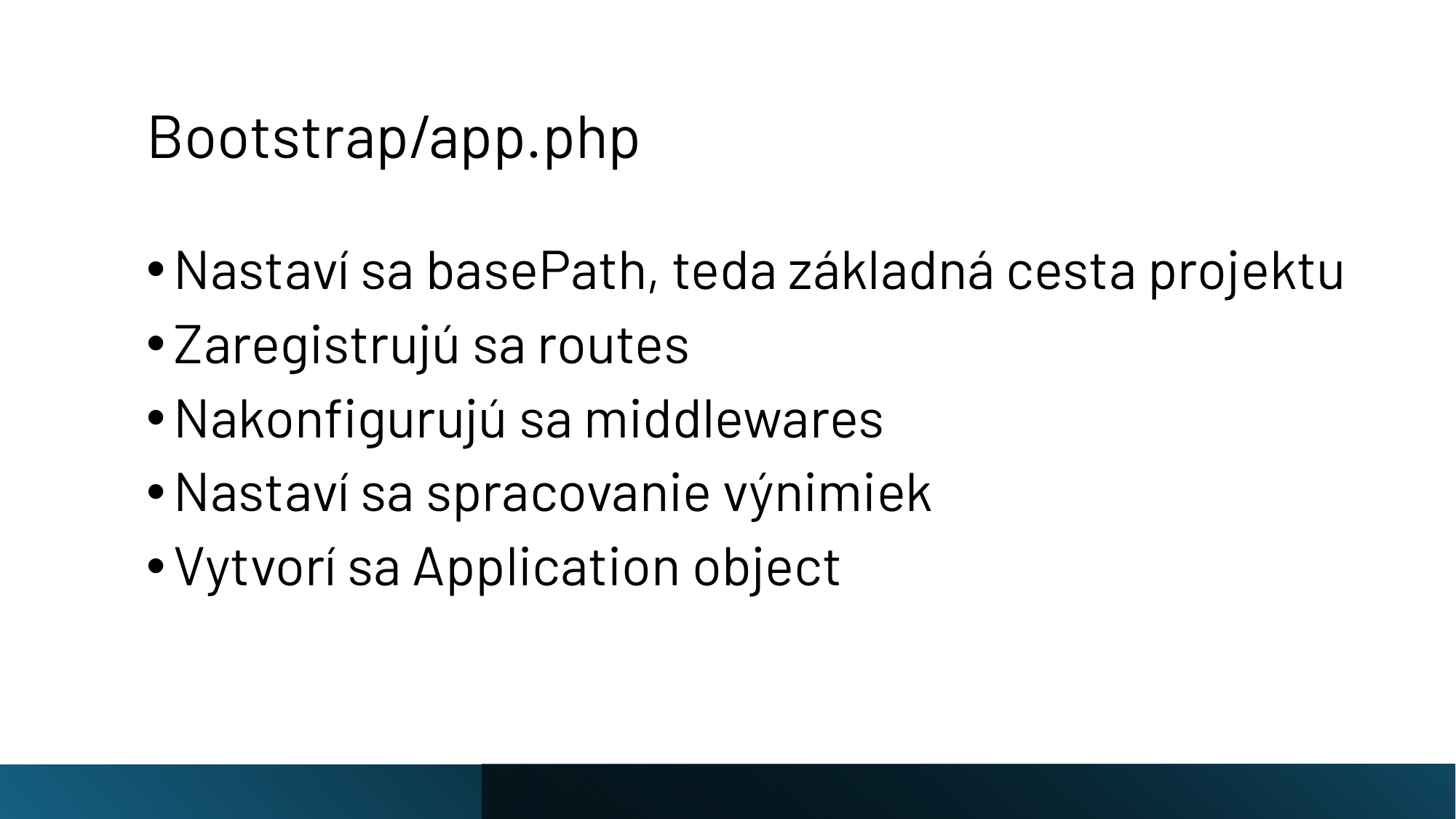

# Bootstrap/app.php
Nastaví sa basePath, teda základná cesta projektu
Zaregistrujú sa routes
Nakonfigurujú sa middlewares
Nastaví sa spracovanie výnimiek
Vytvorí sa Application object